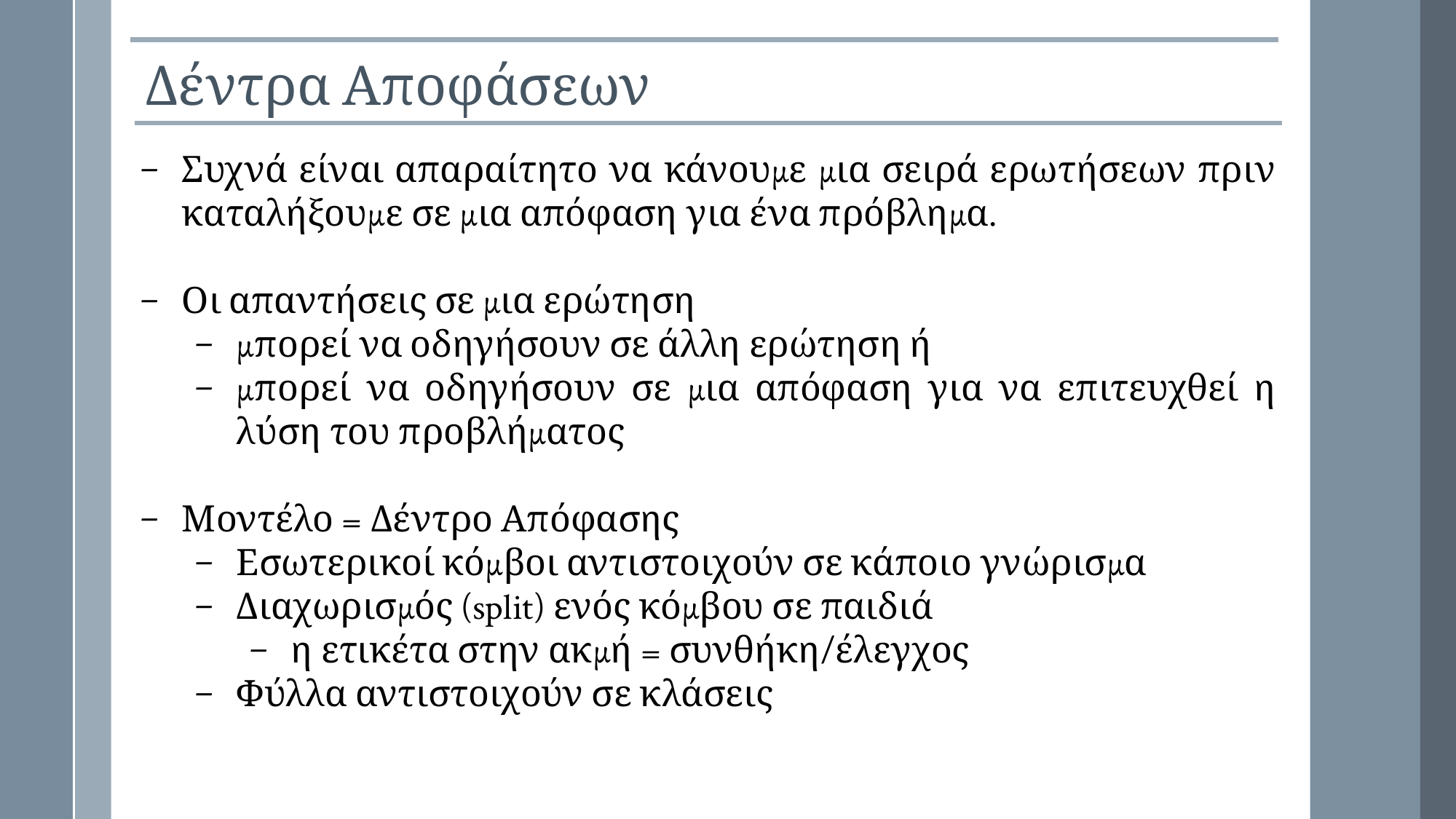

Δέντρα Αποφάσεων
Συχνά είναι απαραίτητο να κάνουμε μια σειρά ερωτήσεων πριν καταλήξουμε σε μια απόφαση για ένα πρόβλημα.

Οι απαντήσεις σε μια ερώτηση
μπορεί να οδηγήσουν σε άλλη ερώτηση ή
μπορεί να οδηγήσουν σε μια απόφαση για να επιτευχθεί η λύση του προβλήματος

Μοντέλο = Δέντρο Απόφασης
Εσωτερικοί κόμβοι αντιστοιχούν σε κάποιο γνώρισμα
Διαχωρισμός (split) ενός κόμβου σε παιδιά
η ετικέτα στην ακμή = συνθήκη/έλεγχος
Φύλλα αντιστοιχούν σε κλάσεις